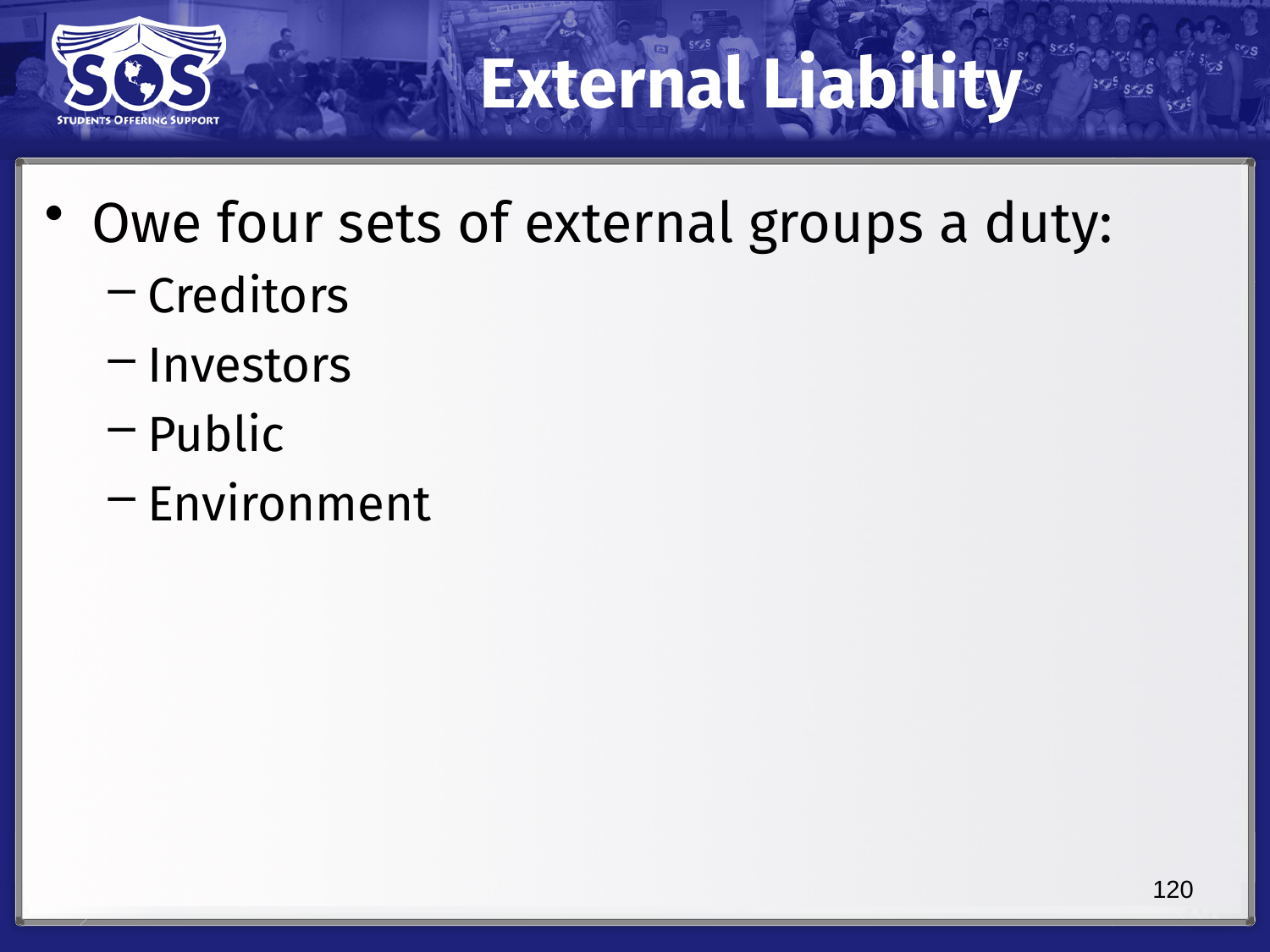

# External Liability
Owe four sets of external groups a duty:
Creditors
Investors
Public
Environment
120